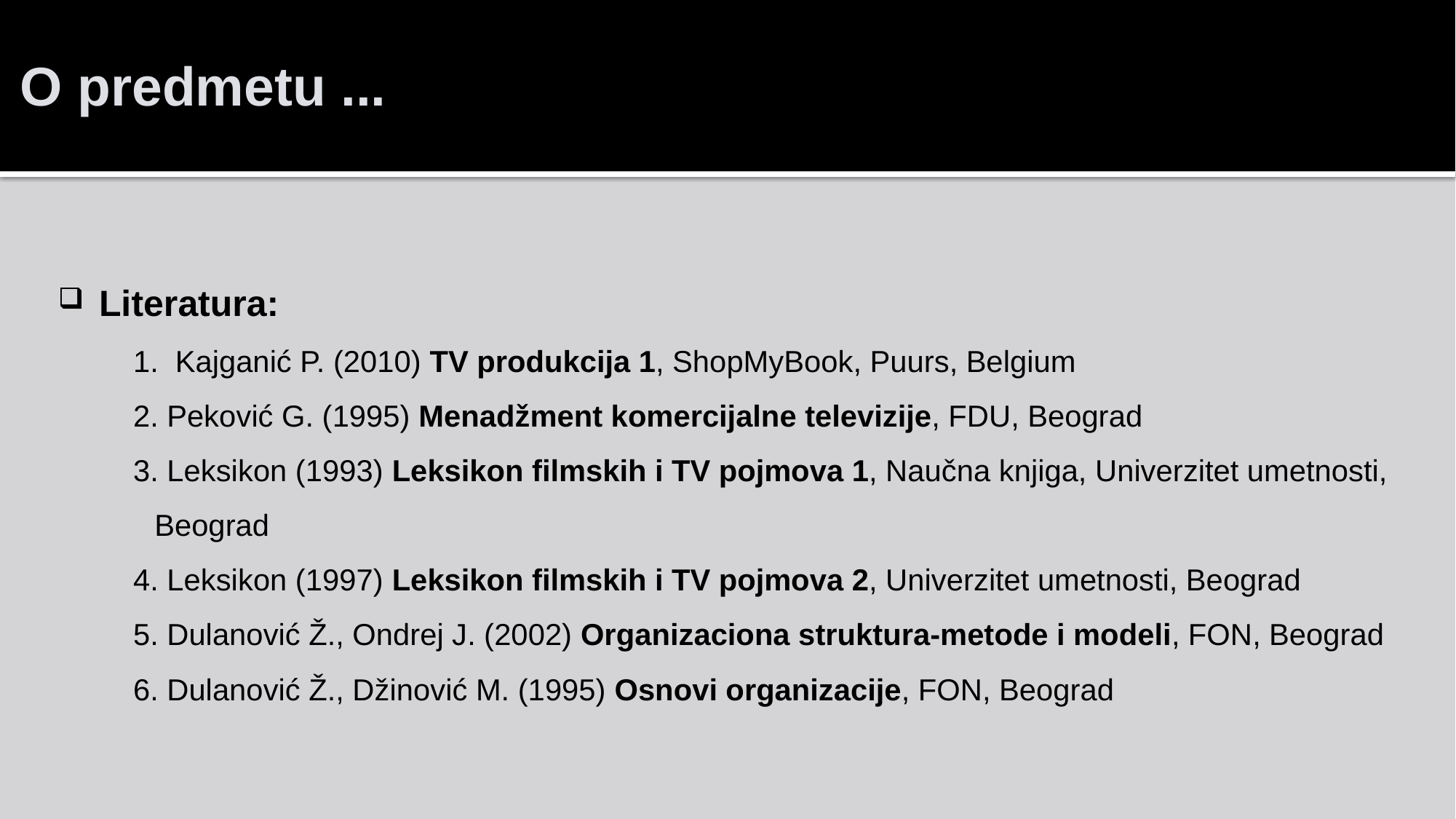

# O predmetu ...

Literatura:
1.  Kajganić P. (2010) TV produkcija 1, ShopMyBook, Puurs, Belgium
2. Peković G. (1995) Menadžment komercijalne televizije, FDU, Beograd
3. Leksikon (1993) Leksikon filmskih i TV pojmova 1, Naučna knjiga, Univerzitet umetnosti, Beograd
4. Leksikon (1997) Leksikon filmskih i TV pojmova 2, Univerzitet umetnosti, Beograd
5. Dulanović Ž., Ondrej J. (2002) Organizaciona struktura-metode i modeli, FON, Beograd
6. Dulanović Ž., Džinović M. (1995) Osnovi organizacije, FON, Beograd